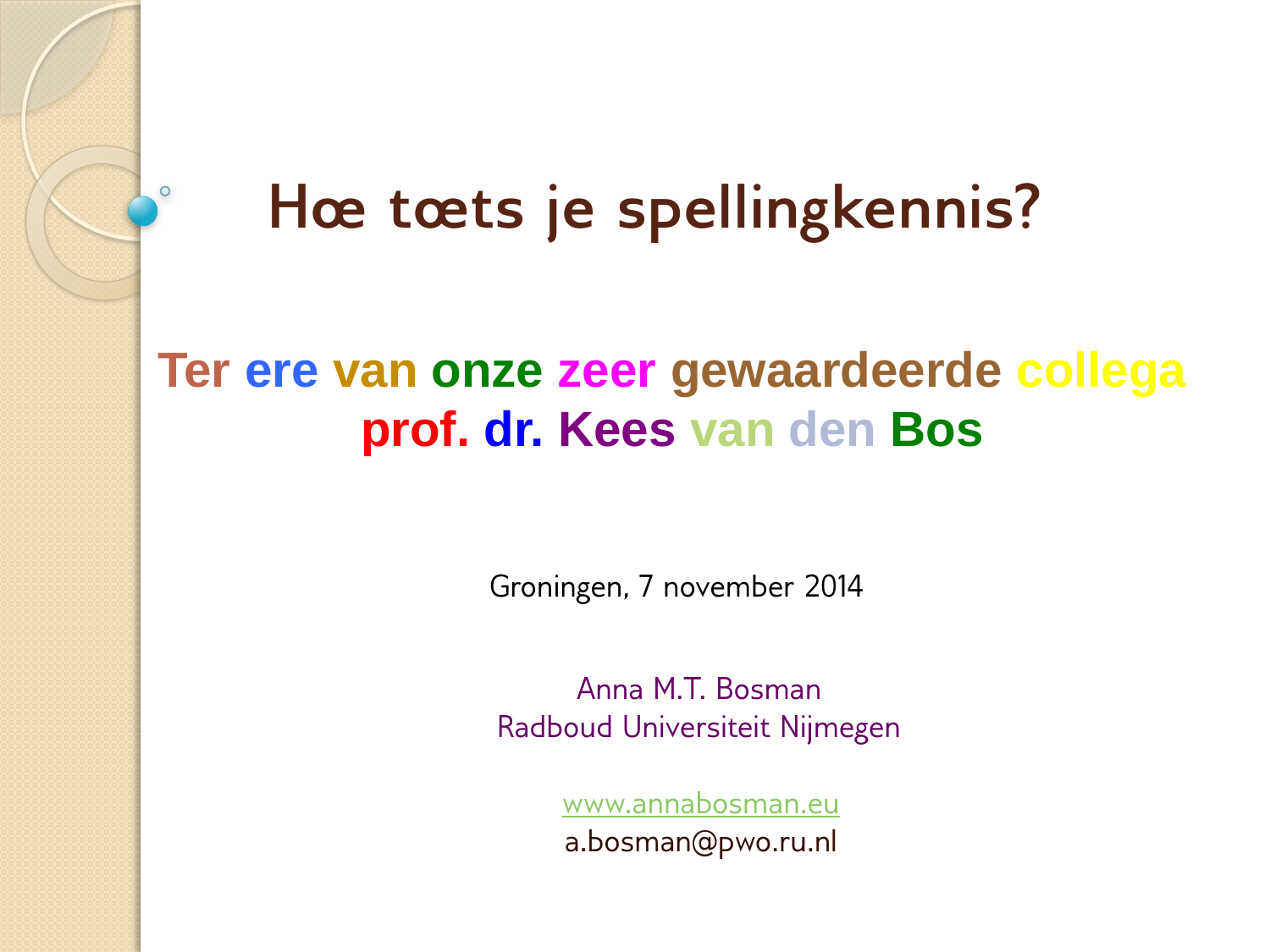

# Hoe toets je spellingkennis?
Ter ere van onze zeer gewaardeerde collega
prof. dr. Kees van den Bos
Groningen, 7 november 2014
Anna M.T. Bosman
Radboud Universiteit Nijmegen

www.annabosman.eu
a.bosman@pwo.ru.nl